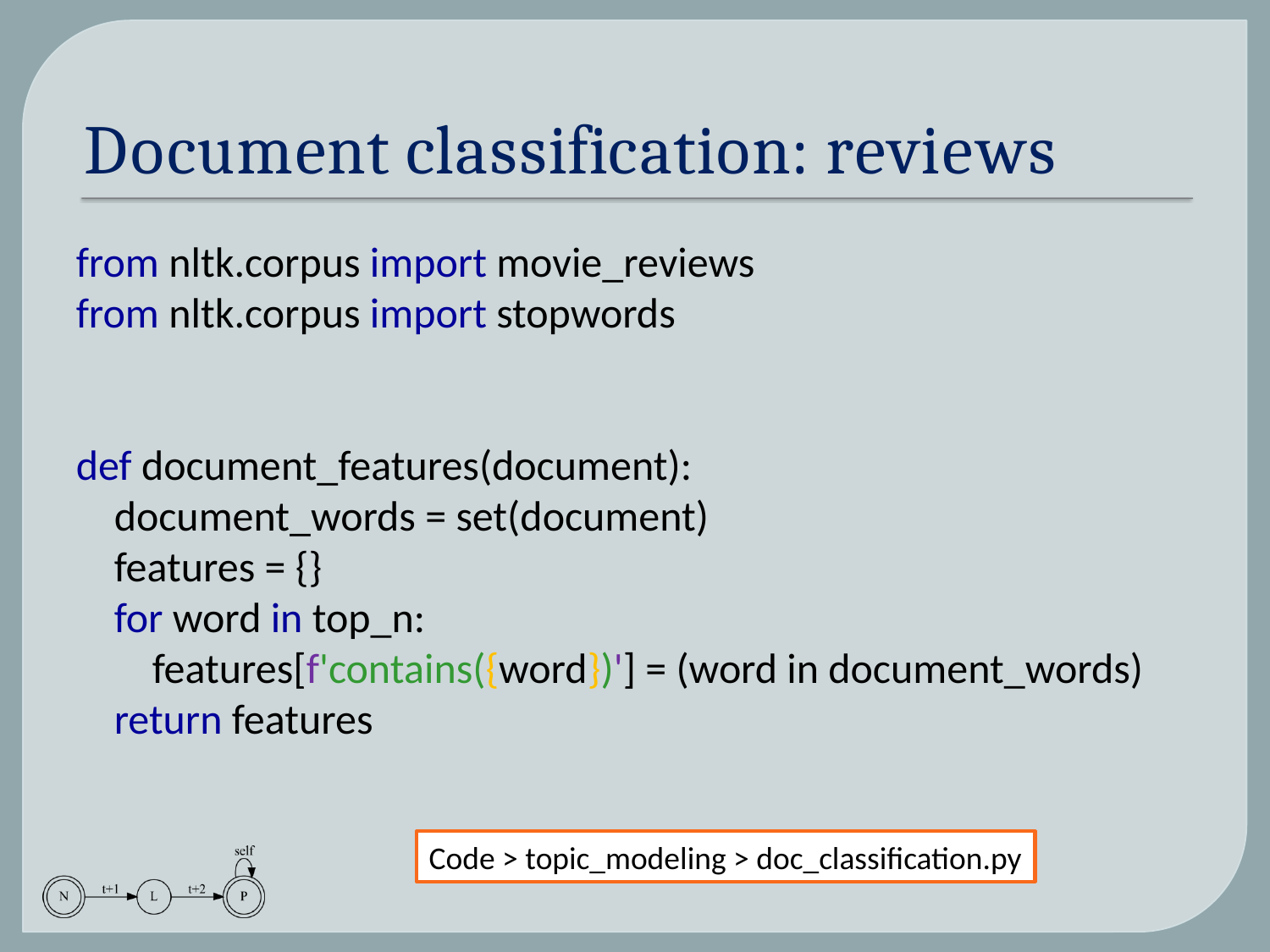

# Document classification: reviews
from nltk.corpus import movie_reviews
from nltk.corpus import stopwords

def document_features(document):
    document_words = set(document)
    features = {}
    for word in top_n:
        features[f'contains({word})'] = (word in document_words)
    return features

Code > topic_modeling > doc_classification.py